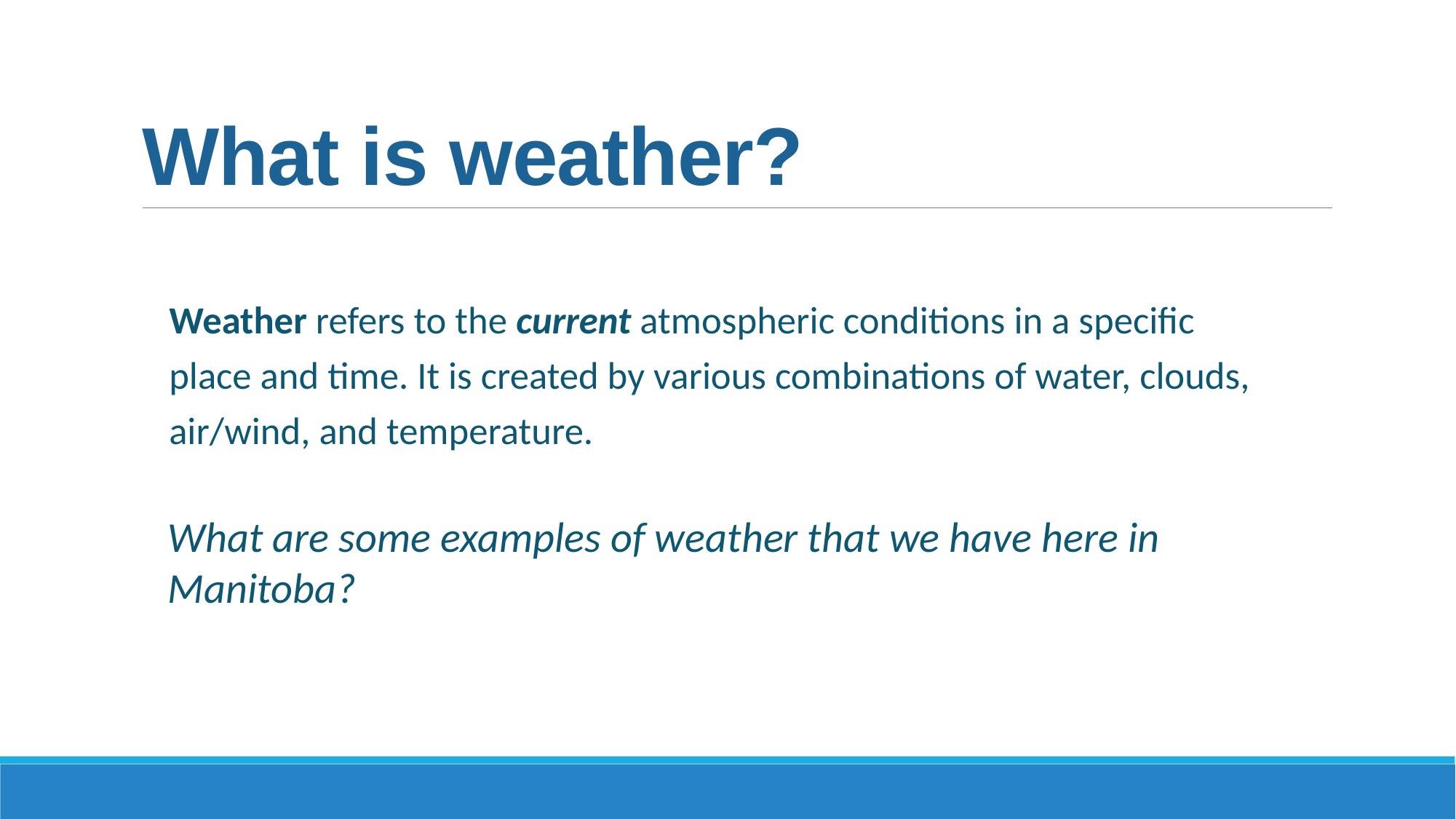

# What is weather?
Weather refers to the current atmospheric conditions in a specific place and time. It is created by various combinations of water, clouds, air/wind, and temperature.

What are some examples of weather that we have here in Manitoba?